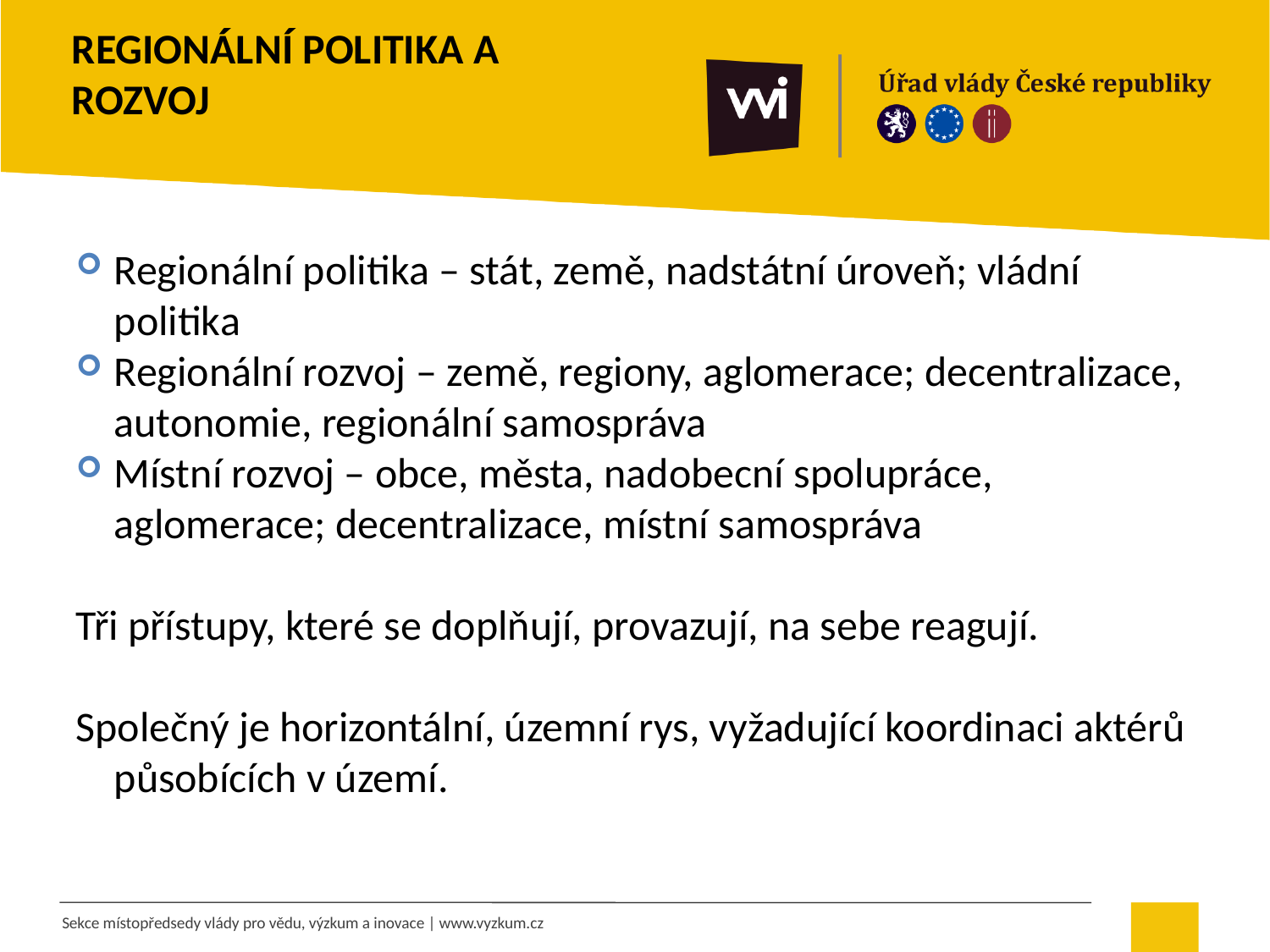

# Regionální politika a rozvoj
Regionální politika – stát, země, nadstátní úroveň; vládní politika
Regionální rozvoj – země, regiony, aglomerace; decentralizace, autonomie, regionální samospráva
Místní rozvoj – obce, města, nadobecní spolupráce, aglomerace; decentralizace, místní samospráva

Tři přístupy, které se doplňují, provazují, na sebe reagují.

Společný je horizontální, územní rys, vyžadující koordinaci aktérů působících v území.